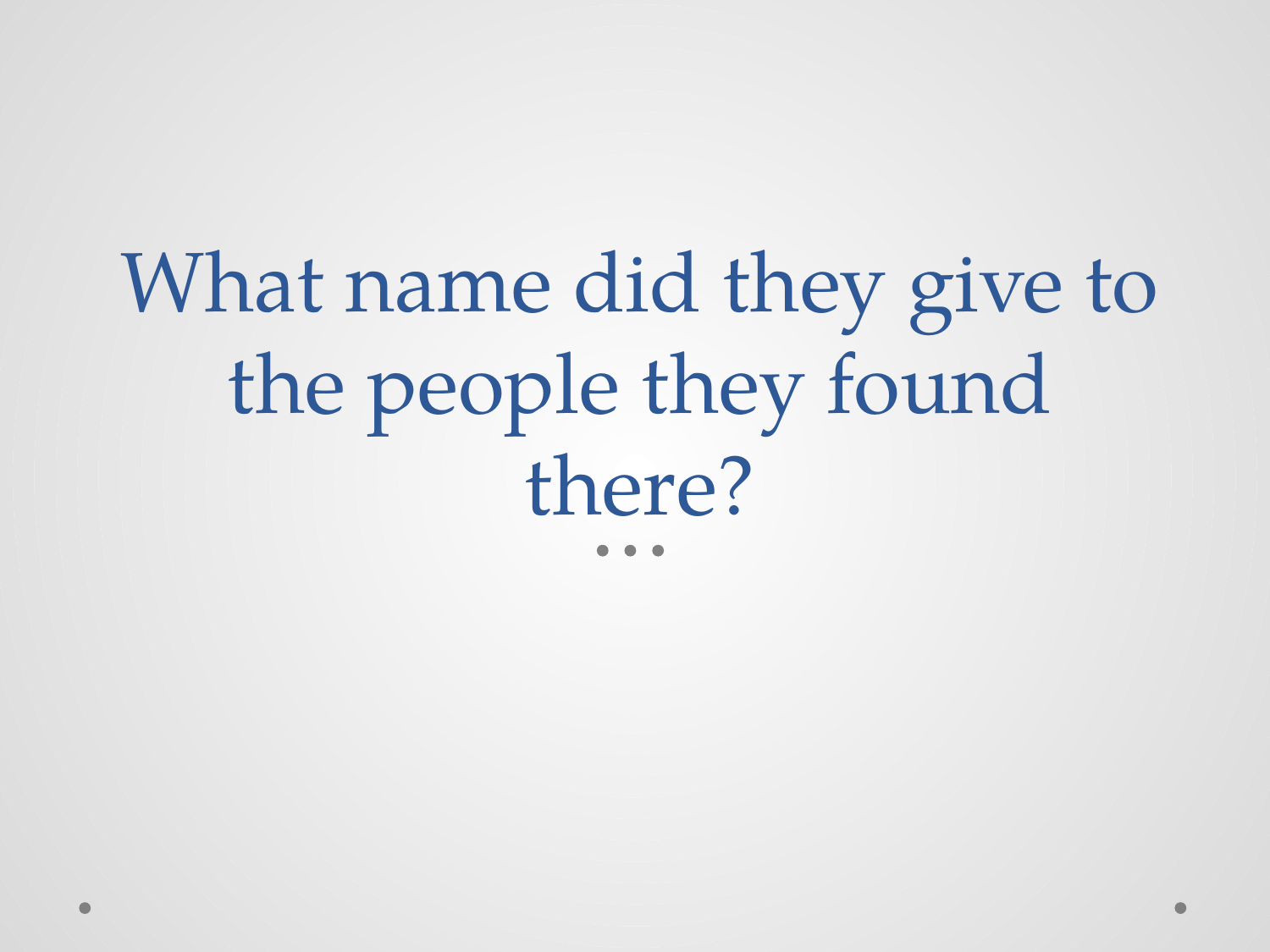

# What name did they give to the people they found there?